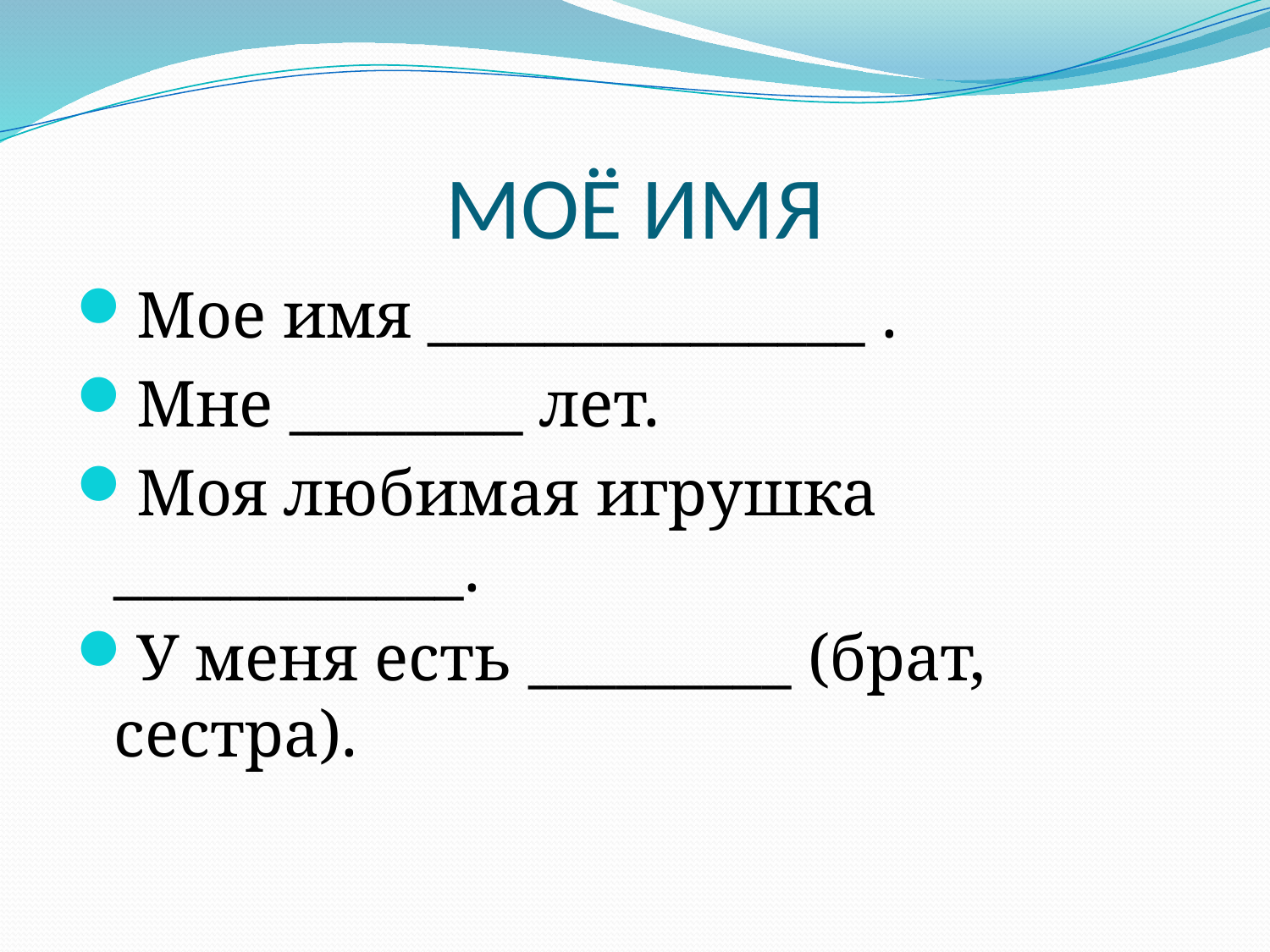

# МОЁ ИМЯ
Мое имя _______________ .
Мне ________ лет.
Моя любимая игрушка ____________.
У меня есть _________ (брат, сестра).